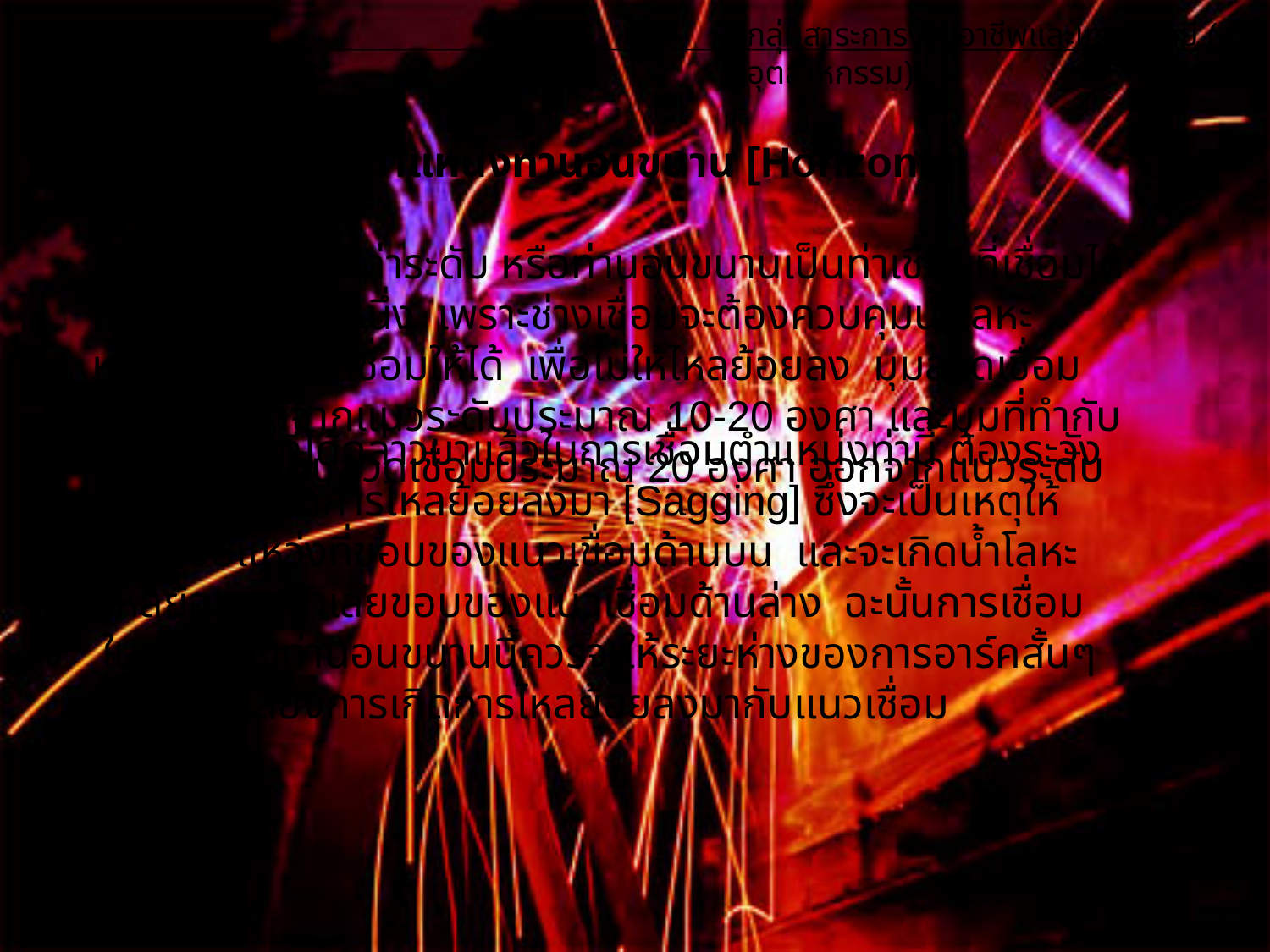

กลุ่มสาระการงานอาชีพและเทคโนโลยี (ช่างอุตสาหกรรม)
2.การเชื่อมแนวตำแหน่งท่านอนขนาน [Horizontal  welding]
	ตำแหน่งท่าระดับ หรือท่านอนขนานเป็นท่าเชื่อมที่เชื่อมได้ค่อนข้างยากท่าหนึ่ง  เพราะช่างเชื่อมจะต้องควบคุมน้ำโลหะหลอมเหลวแนวเชื่อมให้ได้  เพื่อไม่ให้ไหลย้อยลง  มุมลวดเชื่อมควรให้อยู่ต่ำจากแนวระดับประมาณ 10-20 องศา และมุมที่ทำกับทิศทางการเดินลวดเชื่อมประมาณ 20 องศา ออกจากแนวระดับ
	ดังที่ได้กล่าวมาแล้วในการเชื่อมตำแหน่งท่านี้ ต้องระวังแนวเชื่อมเกิดการไหลย้อยลงมา [Sagging] ซึ่งจะเป็นเหตุให้เกิดรอยแหว่งที่ขอบของแนวเชื่อมด้านบน  และจะเกิดน้ำโลหะไหลย้อยลงมาเลยขอบของแนวเชื่อมด้านล่าง  ฉะนั้นการเชื่อมในตำแหน่งท่านอนขนานนี้ควรจะให้ระยะห่างของการอาร์คสั้นๆเพื่อหลีกเลี่ยงการเกิดการไหลย้อยลงมากับแนวเชื่อม